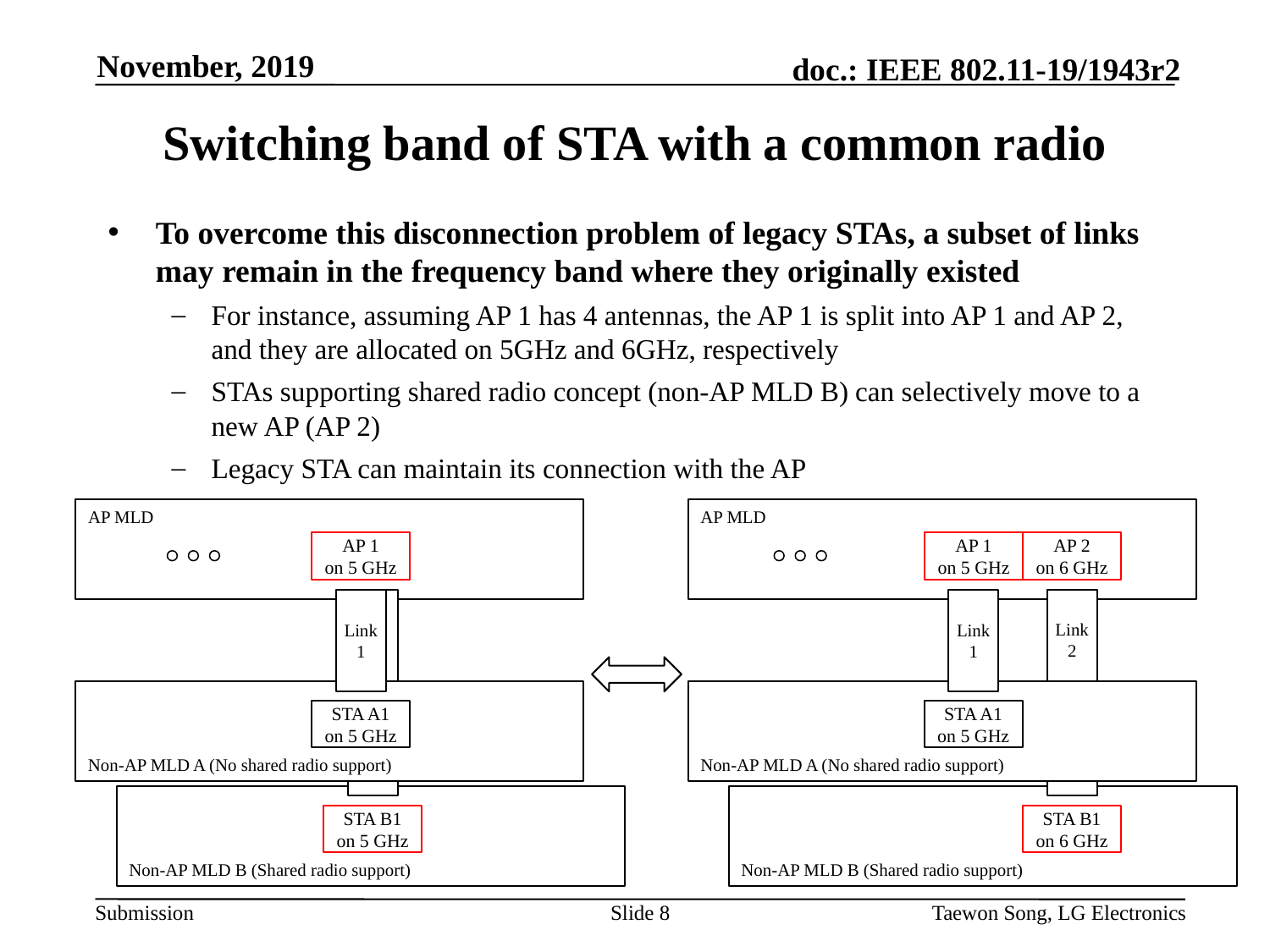

November, 2019
# Switching band of STA with a common radio
To overcome this disconnection problem of legacy STAs, a subset of links may remain in the frequency band where they originally existed
For instance, assuming AP 1 has 4 antennas, the AP 1 is split into AP 1 and AP 2, and they are allocated on 5GHz and 6GHz, respectively
STAs supporting shared radio concept (non-AP MLD B) can selectively move to a new AP (AP 2)
Legacy STA can maintain its connection with the AP
AP MLD
AP MLD
AP 1
on 5 GHz
AP 1
on 5 GHz
AP 2
on 6 GHz

Link
2

Link
1
Link
1

Non-AP MLD A (No shared radio support)
Non-AP MLD A (No shared radio support)
STA A1
on 5 GHz
STA A1
on 5 GHz
Non-AP MLD B (Shared radio support)
Non-AP MLD B (Shared radio support)
STA B1
on 5 GHz
STA B1
on 6 GHz
Slide 8
Taewon Song, LG Electronics